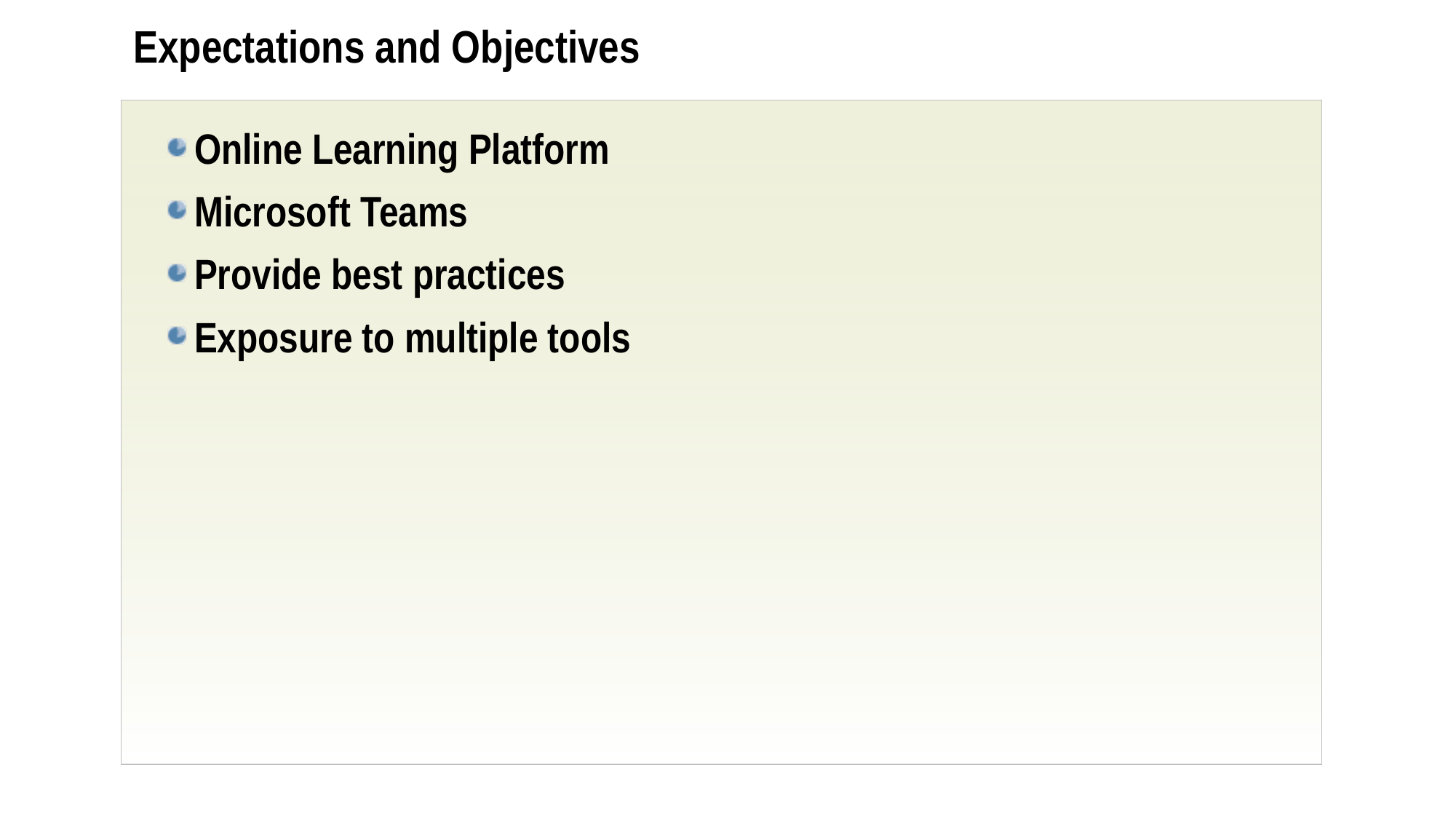

# Expectations and Objectives
Online Learning Platform
Microsoft Teams
Provide best practices
Exposure to multiple tools